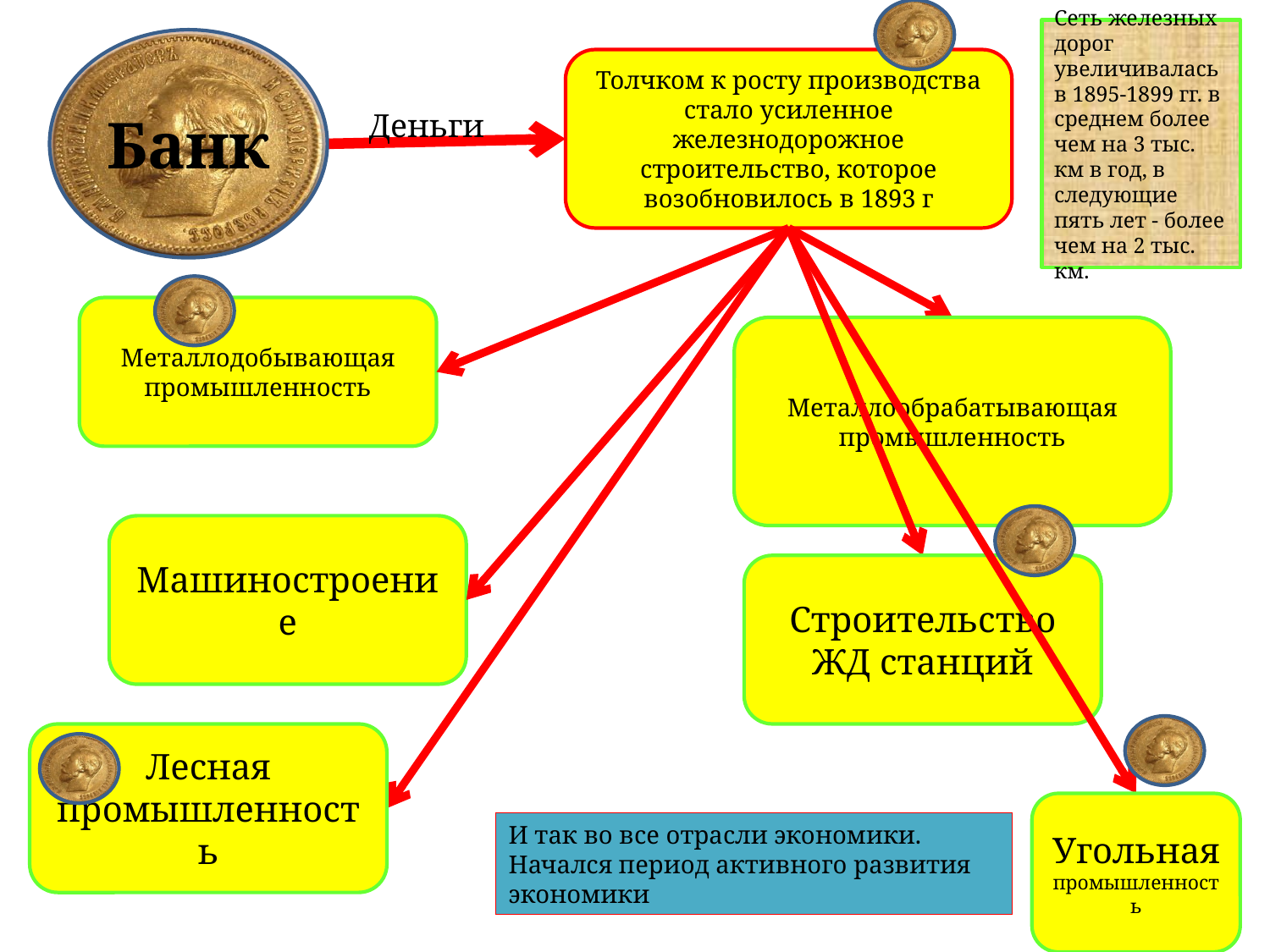

Сеть железных дорог увеличивалась в 1895-1899 гг. в среднем более чем на 3 тыс. км в год, в следующие пять лет - более чем на 2 тыс. км.
Банк
Толчком к росту производства стало усиленное железнодорожное строительство, которое возобновилось в 1893 г

Деньги

Металлодобывающая промышленность
Металлообрабатывающая промышленность

Машиностроение
Строительство ЖД станций

Лесная промышленность

Угольная
промышленность
И так во все отрасли экономики.
Начался период активного развития экономики